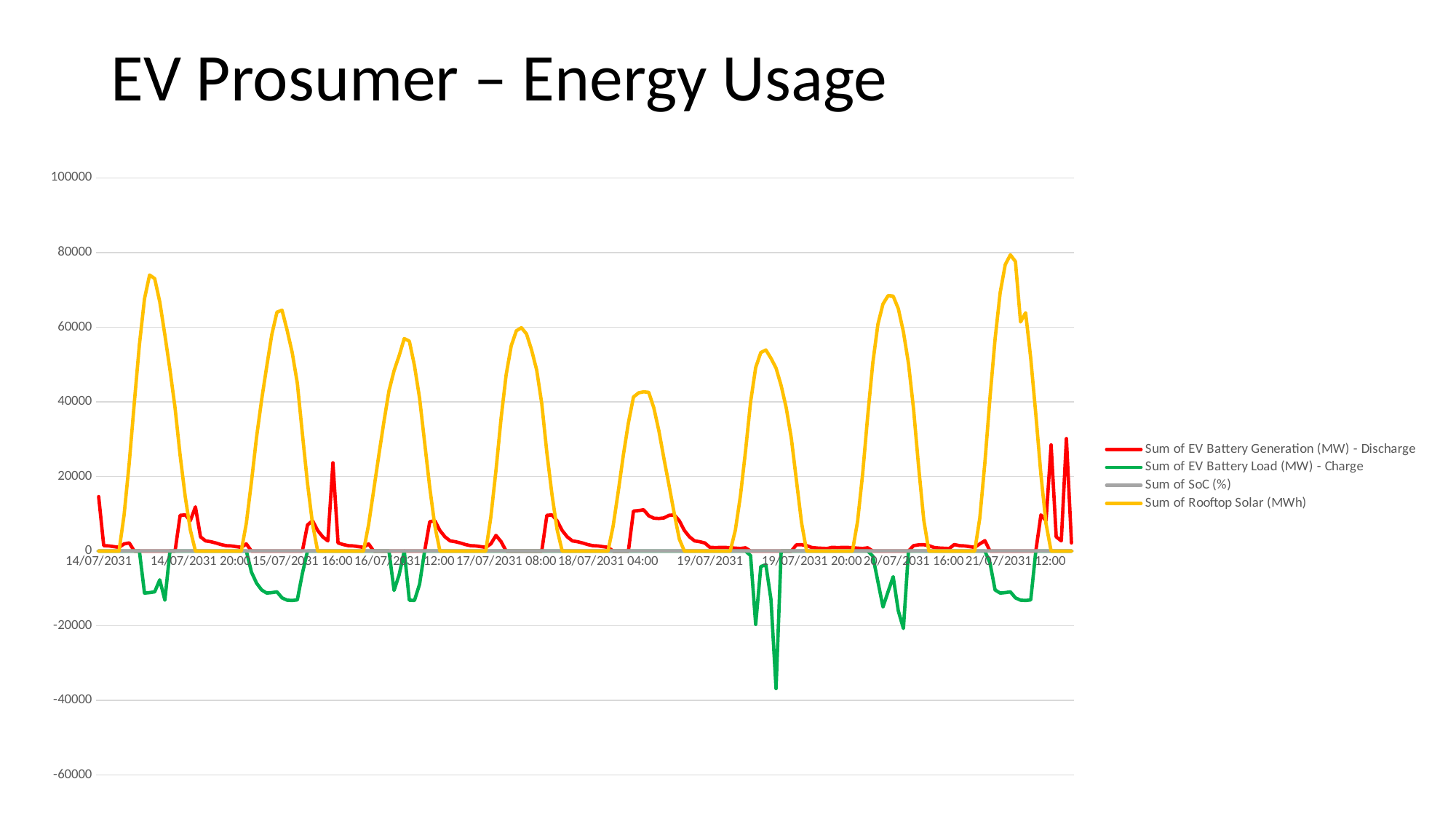

# EV Prosumer – Energy Usage

### Chart

| Category | Sum of EV Battery Generation (MW) - Discharge | Sum of EV Battery Load (MW) - Charge | Sum of SoC (%) | Sum of Rooftop Solar (MWh) |
|---|---|---|---|---|
| 14/07/2031 | 14592.23 | 0.0 | 51.15 | 0.0 |
| 14/07/2031 01:00 | 1454.21 | 0.0 | 51.02 | 0.0 |
| 14/07/2031 02:00 | 1384.56 | 0.0 | 50.89 | 0.0 |
| 14/07/2031 03:00 | 1181.4 | 0.0 | 50.79 | 0.0 |
| 14/07/2031 04:00 | 1001.87 | 0.0 | 50.7 | 0.0 |
| 14/07/2031 05:00 | 1925.79 | 0.0 | 50.53 | 9697.31 |
| 14/07/2031 06:00 | 2192.29 | 0.0 | 50.33 | 23550.61 |
| 14/07/2031 07:00 | 0.0 | 0.0 | 50.33 | 39758.97 |
| 14/07/2031 08:00 | 0.0 | 0.0 | 50.33 | 55274.67 |
| 14/07/2031 09:00 | 0.0 | -11247.32 | 51.32 | 67604.1 |
| 14/07/2031 10:00 | 0.0 | -11123.2 | 52.3 | 73976.62 |
| 14/07/2031 11:00 | 0.0 | -10916.91 | 53.26 | 73006.89 |
| 14/07/2031 12:00 | 0.0 | -7706.57 | 53.94 | 66772.91 |
| 14/07/2031 13:00 | 0.0 | -13157.77 | 55.1 | 57906.79 |
| 14/07/2031 14:00 | 0.0 | 0.0 | 55.1 | 48625.08 |
| 14/07/2031 15:00 | 0.0 | 0.0 | 55.1 | 38373.64 |
| 14/07/2031 16:00 | 9577.95 | 0.0 | 54.25 | 25628.6 |
| 14/07/2031 17:00 | 9691.11 | 0.0 | 53.39 | 14545.97 |
| 14/07/2031 18:00 | 8135.01 | 0.0 | 52.66 | 5679.85 |
| 14/07/2031 19:00 | 11845.35 | 0.0 | 51.61 | 0.0 |
| 14/07/2031 20:00 | 3814.81 | 0.0 | 51.27 | 0.0 |
| 14/07/2031 21:00 | 2728.1 | 0.0 | 51.03 | 0.0 |
| 14/07/2031 22:00 | 2513.83 | 0.0 | 50.81 | 0.0 |
| 14/07/2031 23:00 | 2177.01 | 0.0 | 50.61 | 0.0 |
| 15/07/2031 | 1753.0 | 0.0 | 50.46 | 0.0 |
| 15/07/2031 01:00 | 1454.21 | 0.0 | 50.33 | 0.0 |
| 15/07/2031 02:00 | 1384.56 | 0.0 | 50.2 | 0.0 |
| 15/07/2031 03:00 | 1181.4 | 0.0 | 50.1 | 0.0 |
| 15/07/2031 04:00 | 1001.87 | 0.0 | 50.01 | 0.0 |
| 15/07/2031 05:00 | 1925.79 | 0.0 | 49.84 | 7480.78 |
| 15/07/2031 06:00 | 0.0 | -5628.51 | 50.33 | 18563.42 |
| 15/07/2031 07:00 | 0.0 | -8579.63 | 51.09 | 30477.26 |
| 15/07/2031 08:00 | 0.0 | -10415.27 | 52.01 | 40590.17 |
| 15/07/2031 09:00 | 0.0 | -11247.32 | 53.0 | 49456.28 |
| 15/07/2031 10:00 | 0.0 | -11123.2 | 53.97 | 58045.33 |
| 15/07/2031 11:00 | 0.0 | -10916.91 | 54.93 | 64002.25 |
| 15/07/2031 12:00 | 0.0 | -12530.14 | 56.04 | 64556.38 |
| 15/07/2031 13:00 | 0.0 | -13157.77 | 57.19 | 59153.59 |
| 15/07/2031 14:00 | 0.0 | -13236.97 | 58.36 | 53196.67 |
| 15/07/2031 15:00 | 0.0 | -13086.87 | 59.51 | 45023.22 |
| 15/07/2031 16:00 | 0.0 | -5985.64 | 60.04 | 31446.99 |
| 15/07/2031 17:00 | 6995.23 | 0.0 | 59.42 | 18147.82 |
| 15/07/2031 18:00 | 8135.01 | 0.0 | 58.69 | 7203.72 |
| 15/07/2031 19:00 | 5507.7 | 0.0 | 58.2 | 0.0 |
| 15/07/2031 20:00 | 3814.81 | 0.0 | 57.86 | 0.0 |
| 15/07/2031 21:00 | 2728.1 | 0.0 | 57.62 | 0.0 |
| 15/07/2031 22:00 | 23669.01 | 0.0 | 55.52 | 0.0 |
| 15/07/2031 23:00 | 2177.01 | 0.0 | 55.32 | 0.0 |
| 16/07/2031 | 1753.0 | 0.0 | 55.17 | 0.0 |
| 16/07/2031 01:00 | 1454.21 | 0.0 | 55.04 | 0.0 |
| 16/07/2031 02:00 | 1384.56 | 0.0 | 54.92 | 0.0 |
| 16/07/2031 03:00 | 1181.4 | 0.0 | 54.81 | 0.0 |
| 16/07/2031 04:00 | 1001.87 | 0.0 | 54.72 | 0.0 |
| 16/07/2031 05:00 | 1925.79 | 0.0 | 54.55 | 7065.18 |
| 16/07/2031 06:00 | 0.0 | 0.0 | 54.55 | 16346.89 |
| 16/07/2031 07:00 | 0.0 | 0.0 | 54.55 | 25628.6 |
| 16/07/2031 08:00 | 0.0 | 0.0 | 54.55 | 34633.25 |
| 16/07/2031 09:00 | 0.0 | 0.0 | 54.55 | 42945.23 |
| 16/07/2031 10:00 | 0.0 | -10552.65 | 55.48 | 48348.02 |
| 16/07/2031 11:00 | 0.0 | -6340.17 | 56.04 | 52365.47 |
| 16/07/2031 12:00 | 0.0 | 0.0 | 56.04 | 56937.06 |
| 16/07/2031 13:00 | 0.0 | -13157.77 | 57.2 | 56244.4 |
| 16/07/2031 14:00 | 0.0 | -13236.97 | 58.36 | 49733.35 |
| 16/07/2031 15:00 | 0.0 | -8892.15 | 59.14 | 41005.77 |
| 16/07/2031 16:00 | 0.0 | 0.0 | 59.14 | 29091.93 |
| 16/07/2031 17:00 | 7866.57 | 0.0 | 58.44 | 17039.56 |
| 16/07/2031 18:00 | 8135.01 | 0.0 | 57.72 | 6788.12 |
| 16/07/2031 19:00 | 5507.7 | 0.0 | 57.23 | 0.0 |
| 16/07/2031 20:00 | 3814.81 | 0.0 | 56.89 | 0.0 |
| 16/07/2031 21:00 | 2728.1 | 0.0 | 56.65 | 0.0 |
| 16/07/2031 22:00 | 2513.83 | 0.0 | 56.43 | 0.0 |
| 16/07/2031 23:00 | 2177.01 | 0.0 | 56.23 | 0.0 |
| 17/07/2031 | 1753.0 | 0.0 | 56.08 | 0.0 |
| 17/07/2031 01:00 | 1454.21 | 0.0 | 55.95 | 0.0 |
| 17/07/2031 02:00 | 1384.56 | 0.0 | 55.82 | 0.0 |
| 17/07/2031 03:00 | 1181.4 | 0.0 | 55.72 | 0.0 |
| 17/07/2031 04:00 | 1001.87 | 0.0 | 55.63 | 0.0 |
| 17/07/2031 05:00 | 1925.79 | 0.0 | 55.46 | 9143.18 |
| 17/07/2031 06:00 | 4192.95 | 0.0 | 55.09 | 21611.15 |
| 17/07/2031 07:00 | 2553.88 | 0.0 | 54.86 | 35464.45 |
| 17/07/2031 08:00 | 0.0 | 0.0 | 54.86 | 47239.75 |
| 17/07/2031 09:00 | 0.0 | 0.0 | 54.86 | 54997.6 |
| 17/07/2031 10:00 | 0.0 | 0.0 | 54.86 | 59015.06 |
| 17/07/2031 11:00 | 0.0 | 0.0 | 54.86 | 59846.26 |
| 17/07/2031 12:00 | 0.0 | 0.0 | 54.86 | 58183.86 |
| 17/07/2031 13:00 | 0.0 | 0.0 | 54.86 | 53889.34 |
| 17/07/2031 14:00 | 0.0 | 0.0 | 54.86 | 48486.55 |
| 17/07/2031 15:00 | 0.0 | 0.0 | 54.86 | 39481.9 |
| 17/07/2031 16:00 | 9577.95 | 0.0 | 54.01 | 26321.27 |
| 17/07/2031 17:00 | 9691.11 | 0.0 | 53.15 | 15100.1 |
| 17/07/2031 18:00 | 8135.01 | 0.0 | 52.42 | 5818.39 |
| 17/07/2031 19:00 | 5507.7 | 0.0 | 51.94 | 0.0 |
| 17/07/2031 20:00 | 3814.81 | 0.0 | 51.6 | 0.0 |
| 17/07/2031 21:00 | 2728.1 | 0.0 | 51.35 | 0.0 |
| 17/07/2031 22:00 | 2513.83 | 0.0 | 51.13 | 0.0 |
| 17/07/2031 23:00 | 2177.01 | 0.0 | 50.94 | 0.0 |
| 18/07/2031 | 1753.0 | 0.0 | 50.78 | 0.0 |
| 18/07/2031 01:00 | 1454.21 | 0.0 | 50.65 | 0.0 |
| 18/07/2031 02:00 | 1384.56 | 0.0 | 50.53 | 0.0 |
| 18/07/2031 03:00 | 1181.4 | 0.0 | 50.42 | 0.0 |
| 18/07/2031 04:00 | 1001.87 | 0.0 | 50.33 | 0.0 |
| 18/07/2031 05:00 | 0.0 | 0.0 | 50.33 | 6649.58 |
| 18/07/2031 06:00 | 0.0 | 0.0 | 50.33 | 15792.76 |
| 18/07/2031 07:00 | 0.0 | 0.0 | 50.33 | 25628.6 |
| 18/07/2031 08:00 | 0.0 | 0.0 | 50.33 | 34356.18 |
| 18/07/2031 09:00 | 10722.09 | 0.0 | 49.38 | 41282.83 |
| 18/07/2031 10:00 | 10846.21 | 0.0 | 48.42 | 42391.1 |
| 18/07/2031 11:00 | 11052.5 | 0.0 | 47.44 | 42668.16 |
| 18/07/2031 12:00 | 9439.27 | 0.0 | 46.6 | 42529.63 |
| 18/07/2031 13:00 | 8811.64 | 0.0 | 45.81 | 38373.64 |
| 18/07/2031 14:00 | 8732.44 | 0.0 | 45.04 | 32139.66 |
| 18/07/2031 15:00 | 8882.54 | 0.0 | 44.25 | 24658.87 |
| 18/07/2031 16:00 | 9577.95 | 0.0 | 43.4 | 17455.16 |
| 18/07/2031 17:00 | 9691.11 | 0.0 | 42.54 | 10112.91 |
| 18/07/2031 18:00 | 8135.01 | 0.0 | 41.81 | 3186.26 |
| 18/07/2031 19:00 | 5507.7 | 0.0 | 41.32 | 0.0 |
| 18/07/2031 20:00 | 3814.81 | 0.0 | 40.99 | 0.0 |
| 18/07/2031 21:00 | 2728.1 | 0.0 | 40.74 | 0.0 |
| 18/07/2031 22:00 | 2513.83 | 0.0 | 40.52 | 0.0 |
| 18/07/2031 23:00 | 2177.01 | 0.0 | 40.33 | 0.0 |
| 19/07/2031 | 1001.87 | 0.0 | 40.24 | 0.0 |
| 19/07/2031 01:00 | 938.01 | 0.0 | 40.15 | 0.0 |
| 19/07/2031 02:00 | 970.41 | 0.0 | 40.07 | 0.0 |
| 19/07/2031 03:00 | 973.38 | 0.0 | 39.98 | 0.0 |
| 19/07/2031 04:00 | 889.96 | 0.0 | 39.9 | 0.0 |
| 19/07/2031 05:00 | 781.65 | 0.0 | 39.83 | 5541.32 |
| 19/07/2031 06:00 | 688.99 | 0.0 | 39.77 | 14684.5 |
| 19/07/2031 07:00 | 870.71 | 0.0 | 39.69 | 26736.87 |
| 19/07/2031 08:00 | 0.0 | -1183.28 | 39.8 | 39897.5 |
| 19/07/2031 09:00 | 0.0 | -19640.11 | 41.53 | 49179.21 |
| 19/07/2031 10:00 | 0.0 | -4161.8 | 41.89 | 53196.67 |
| 19/07/2031 11:00 | 0.0 | -3650.45 | 42.21 | 53889.34 |
| 19/07/2031 12:00 | 0.0 | -12993.96 | 43.36 | 51672.81 |
| 19/07/2031 13:00 | 0.0 | -36842.14 | 46.6 | 49040.68 |
| 19/07/2031 14:00 | 0.0 | 0.0 | 46.6 | 44330.56 |
| 19/07/2031 15:00 | 0.0 | 0.0 | 46.6 | 38373.64 |
| 19/07/2031 16:00 | 0.0 | 0.0 | 46.6 | 30200.19 |
| 19/07/2031 17:00 | 1672.24 | 0.0 | 46.45 | 18979.02 |
| 19/07/2031 18:00 | 1701.97 | 0.0 | 46.3 | 7619.31 |
| 19/07/2031 19:00 | 1458.9 | 0.0 | 46.17 | 0.0 |
| 19/07/2031 20:00 | 971.04 | 0.0 | 46.08 | 0.0 |
| 19/07/2031 21:00 | 823.13 | 0.0 | 46.01 | 0.0 |
| 19/07/2031 22:00 | 743.77 | 0.0 | 45.94 | 0.0 |
| 19/07/2031 23:00 | 677.1 | 0.0 | 45.88 | 0.0 |
| 20/07/2031 | 1001.87 | 0.0 | 45.79 | 0.0 |
| 20/07/2031 01:00 | 938.01 | 0.0 | 45.71 | 0.0 |
| 20/07/2031 02:00 | 970.41 | 0.0 | 45.62 | 0.0 |
| 20/07/2031 03:00 | 973.38 | 0.0 | 45.54 | 0.0 |
| 20/07/2031 04:00 | 889.96 | 0.0 | 45.46 | 0.0 |
| 20/07/2031 05:00 | 781.65 | 0.0 | 45.39 | 7896.38 |
| 20/07/2031 06:00 | 688.99 | 0.0 | 45.33 | 20641.42 |
| 20/07/2031 07:00 | 870.71 | 0.0 | 45.25 | 36295.65 |
| 20/07/2031 08:00 | 0.0 | -1355.28 | 45.37 | 50426.01 |
| 20/07/2031 09:00 | 0.0 | -8223.61 | 46.09 | 60815.99 |
| 20/07/2031 10:00 | 0.0 | -14973.53 | 47.41 | 66218.77 |
| 20/07/2031 11:00 | 0.0 | -10853.19 | 48.36 | 68435.3 |
| 20/07/2031 12:00 | 0.0 | -6849.91 | 48.97 | 68296.77 |
| 20/07/2031 13:00 | 0.0 | -16012.59 | 50.38 | 64971.98 |
| 20/07/2031 14:00 | 0.0 | -20725.88 | 52.2 | 58737.99 |
| 20/07/2031 15:00 | 0.0 | 0.0 | 52.2 | 50287.48 |
| 20/07/2031 16:00 | 1446.07 | 0.0 | 52.07 | 37958.04 |
| 20/07/2031 17:00 | 1672.24 | 0.0 | 51.92 | 22442.35 |
| 20/07/2031 18:00 | 1701.97 | 0.0 | 51.77 | 8311.98 |
| 20/07/2031 19:00 | 1458.9 | 0.0 | 51.64 | 0.0 |
| 20/07/2031 20:00 | 971.04 | 0.0 | 51.56 | 0.0 |
| 20/07/2031 21:00 | 823.13 | 0.0 | 51.48 | 0.0 |
| 20/07/2031 22:00 | 743.77 | 0.0 | 51.42 | 0.0 |
| 20/07/2031 23:00 | 677.1 | 0.0 | 51.36 | 0.0 |
| 21/07/2031 | 1753.0 | 0.0 | 51.2 | 0.0 |
| 21/07/2031 01:00 | 1454.21 | 0.0 | 51.07 | 0.0 |
| 21/07/2031 02:00 | 1384.56 | 0.0 | 50.95 | 0.0 |
| 21/07/2031 03:00 | 1181.4 | 0.0 | 50.84 | 0.0 |
| 21/07/2031 04:00 | 1001.87 | 0.0 | 50.75 | 0.0 |
| 21/07/2031 05:00 | 1925.79 | 0.0 | 50.58 | 8866.11 |
| 21/07/2031 06:00 | 2789.67 | 0.0 | 50.33 | 23689.14 |
| 21/07/2031 07:00 | 0.0 | -3179.2 | 50.61 | 41144.3 |
| 21/07/2031 08:00 | 0.0 | -10415.27 | 51.53 | 56798.53 |
| 21/07/2031 09:00 | 0.0 | -11247.32 | 52.52 | 69266.5 |
| 21/07/2031 10:00 | 0.0 | -11123.2 | 53.5 | 76747.28 |
| 21/07/2031 11:00 | 0.0 | -10916.91 | 54.46 | 79379.41 |
| 21/07/2031 12:00 | 0.0 | -12530.14 | 55.56 | 77578.48 |
| 21/07/2031 13:00 | 0.0 | -13157.77 | 56.72 | 61383.03 |
| 21/07/2031 14:00 | 0.0 | -13236.97 | 57.88 | 63863.71 |
| 21/07/2031 15:00 | 0.0 | -13086.87 | 59.04 | 51672.81 |
| 21/07/2031 16:00 | 0.0 | -40.95 | 59.04 | 36711.25 |
| 21/07/2031 17:00 | 9691.11 | 0.0 | 58.18 | 20502.88 |
| 21/07/2031 18:00 | 8135.01 | 0.0 | 57.45 | 7342.25 |
| 21/07/2031 19:00 | 28458.75 | 0.0 | 54.93 | 0.0 |
| 21/07/2031 20:00 | 3814.81 | 0.0 | 54.59 | 0.0 |
| 21/07/2031 21:00 | 2728.1 | 0.0 | 54.34 | 0.0 |
| 21/07/2031 22:00 | 30152.36 | 0.0 | 51.66 | 0.0 |
| 21/07/2031 23:00 | 2177.01 | 0.0 | 51.47 | 0.0 |